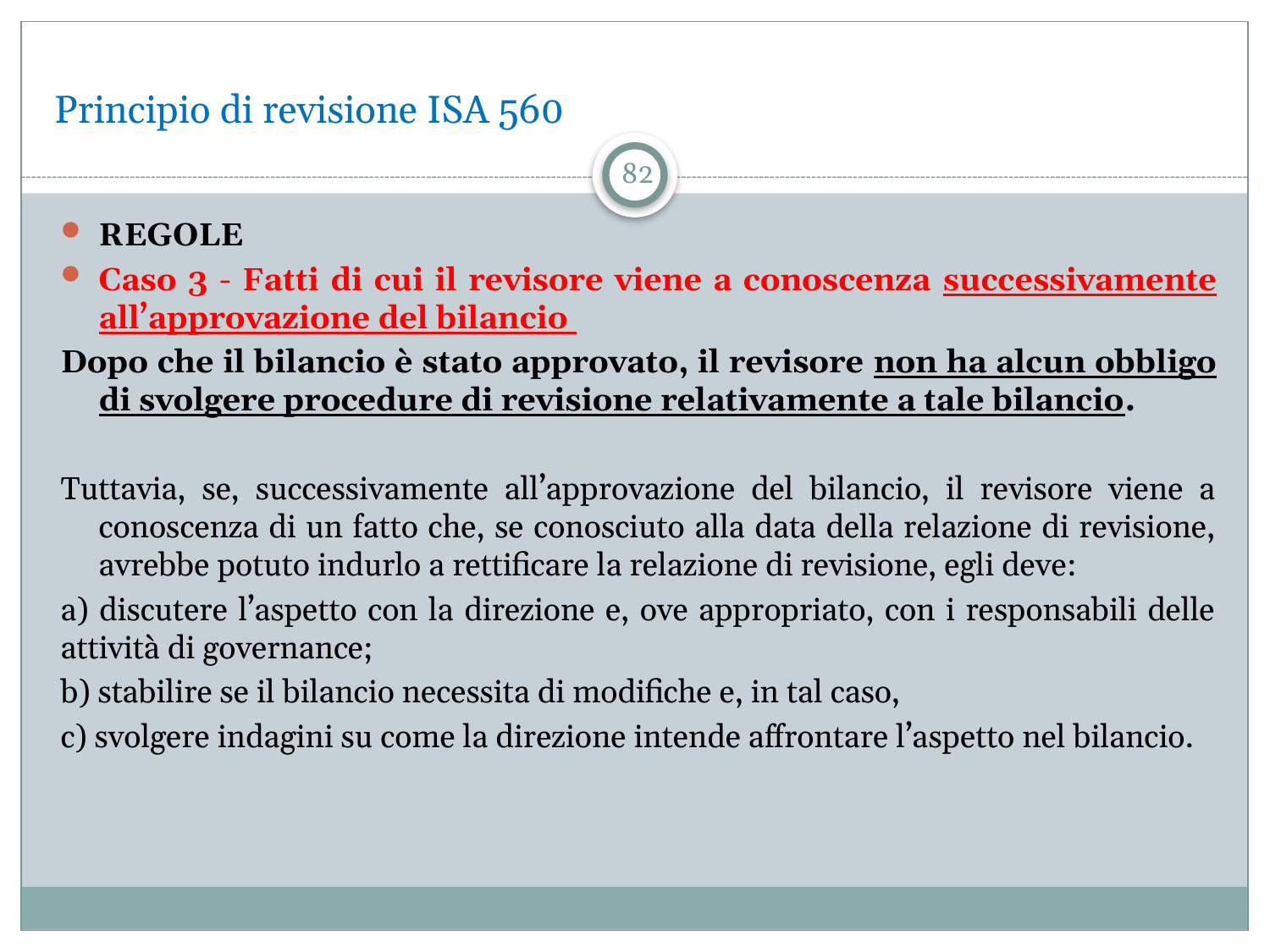

# Principio di revisione ISA 560
82
REGOLE
Caso 3 - Fatti di cui il revisore viene a conoscenza successivamente all’approvazione del bilancio
Dopo che il bilancio è stato approvato, il revisore non ha alcun obbligo di svolgere procedure di revisione relativamente a tale bilancio.

Tuttavia, se, successivamente all’approvazione del bilancio, il revisore viene a conoscenza di un fatto che, se conosciuto alla data della relazione di revisione, avrebbe potuto indurlo a rettificare la relazione di revisione, egli deve:
a) discutere l’aspetto con la direzione e, ove appropriato, con i responsabili delle attività di governance;
b) stabilire se il bilancio necessita di modifiche e, in tal caso,
c) svolgere indagini su come la direzione intende affrontare l’aspetto nel bilancio.